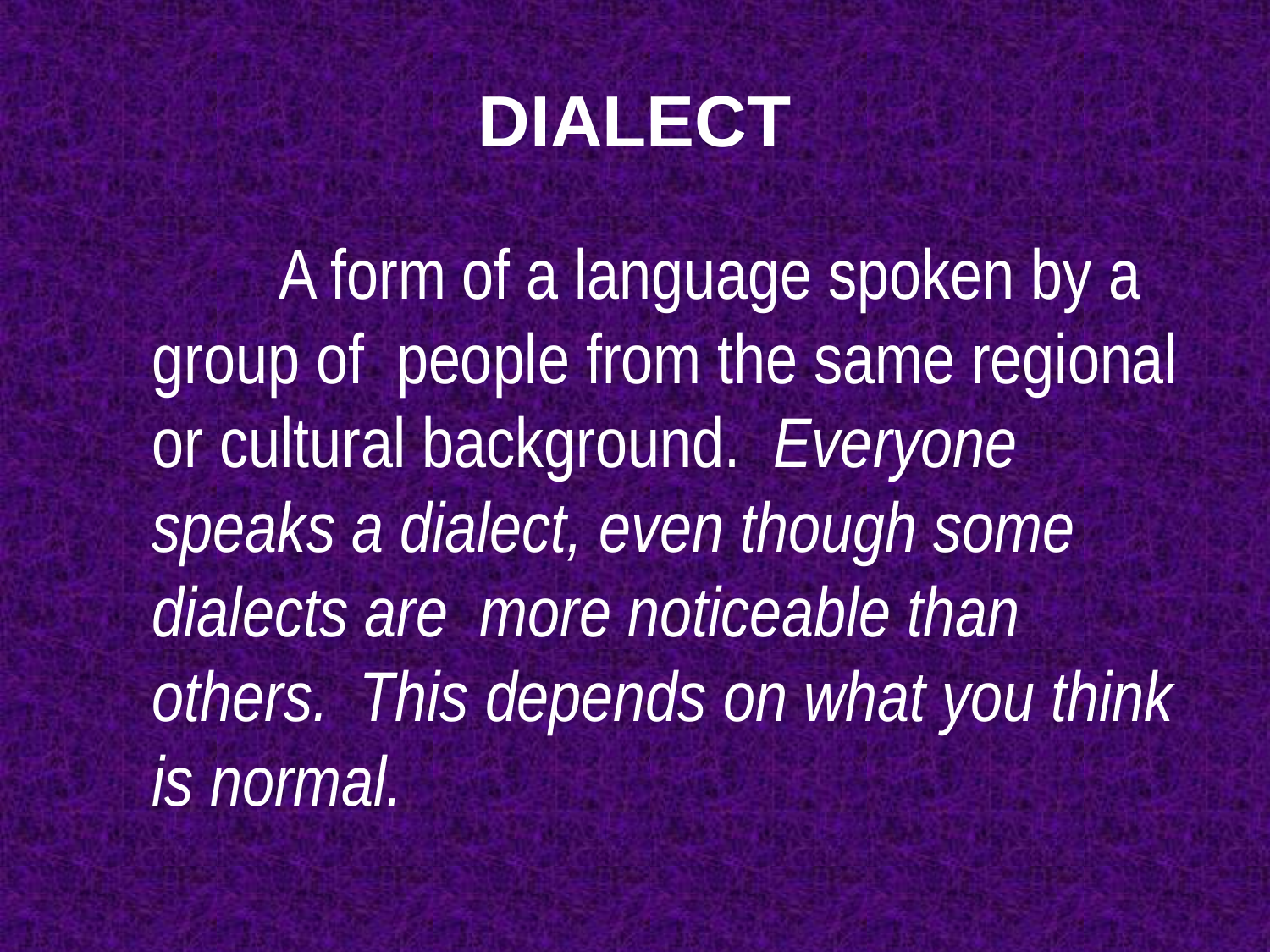

# DIALECT
     	A form of a language spoken by a group of  people from the same regional or cultural background.  Everyone speaks a dialect, even though some dialects are  more noticeable than others.  This depends on what you think is normal.